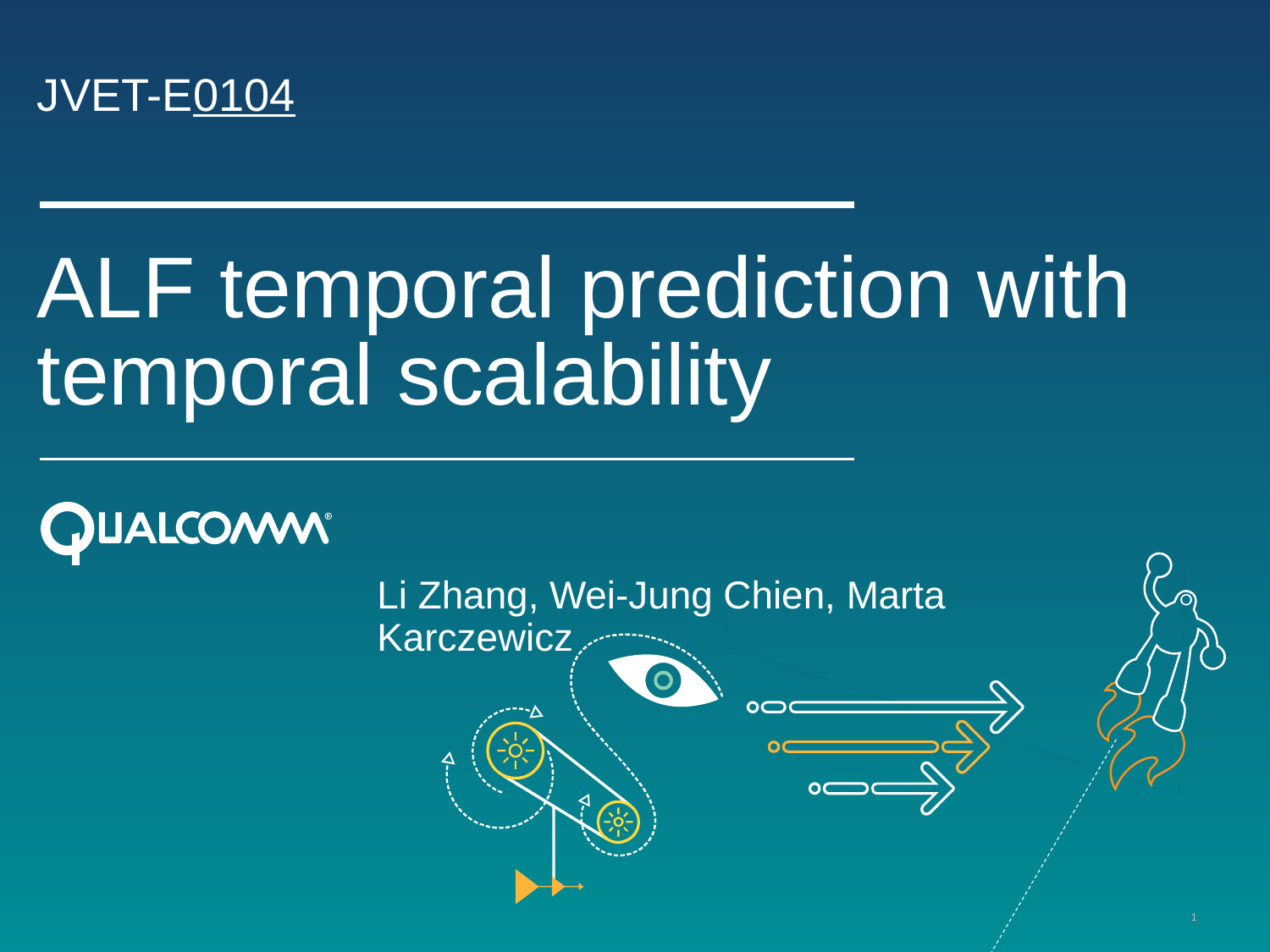

JVET-E0104
# ALF temporal prediction with temporal scalability
Li Zhang, Wei-Jung Chien, Marta Karczewicz